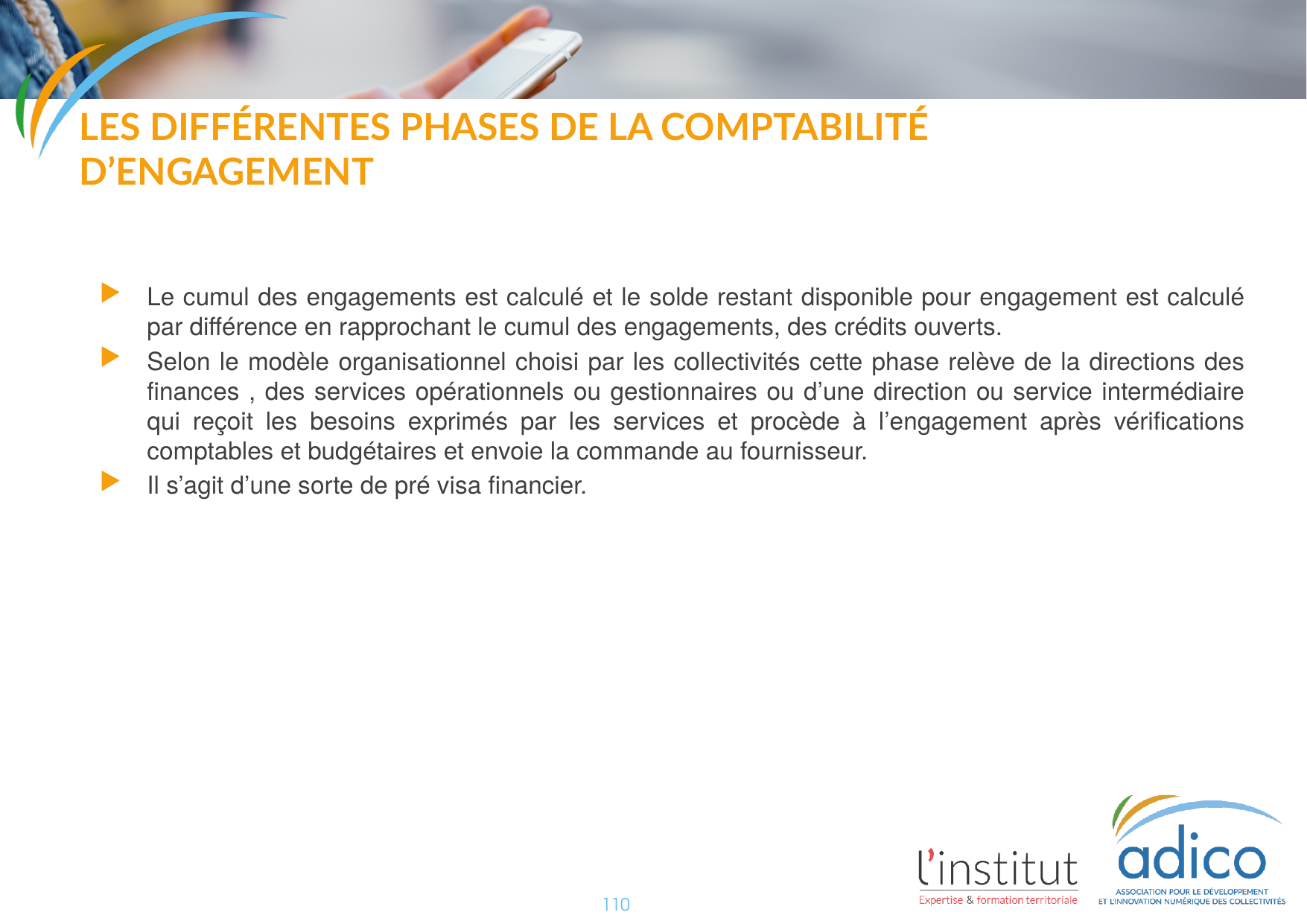

# Les différentes phases de la comptabilité d’engagement
Le cumul des engagements est calculé et le solde restant disponible pour engagement est calculé par différence en rapprochant le cumul des engagements, des crédits ouverts.
Selon le modèle organisationnel choisi par les collectivités cette phase relève de la directions des finances , des services opérationnels ou gestionnaires ou d’une direction ou service intermédiaire qui reçoit les besoins exprimés par les services et procède à l’engagement après vérifications comptables et budgétaires et envoie la commande au fournisseur.
Il s’agit d’une sorte de pré visa financier.